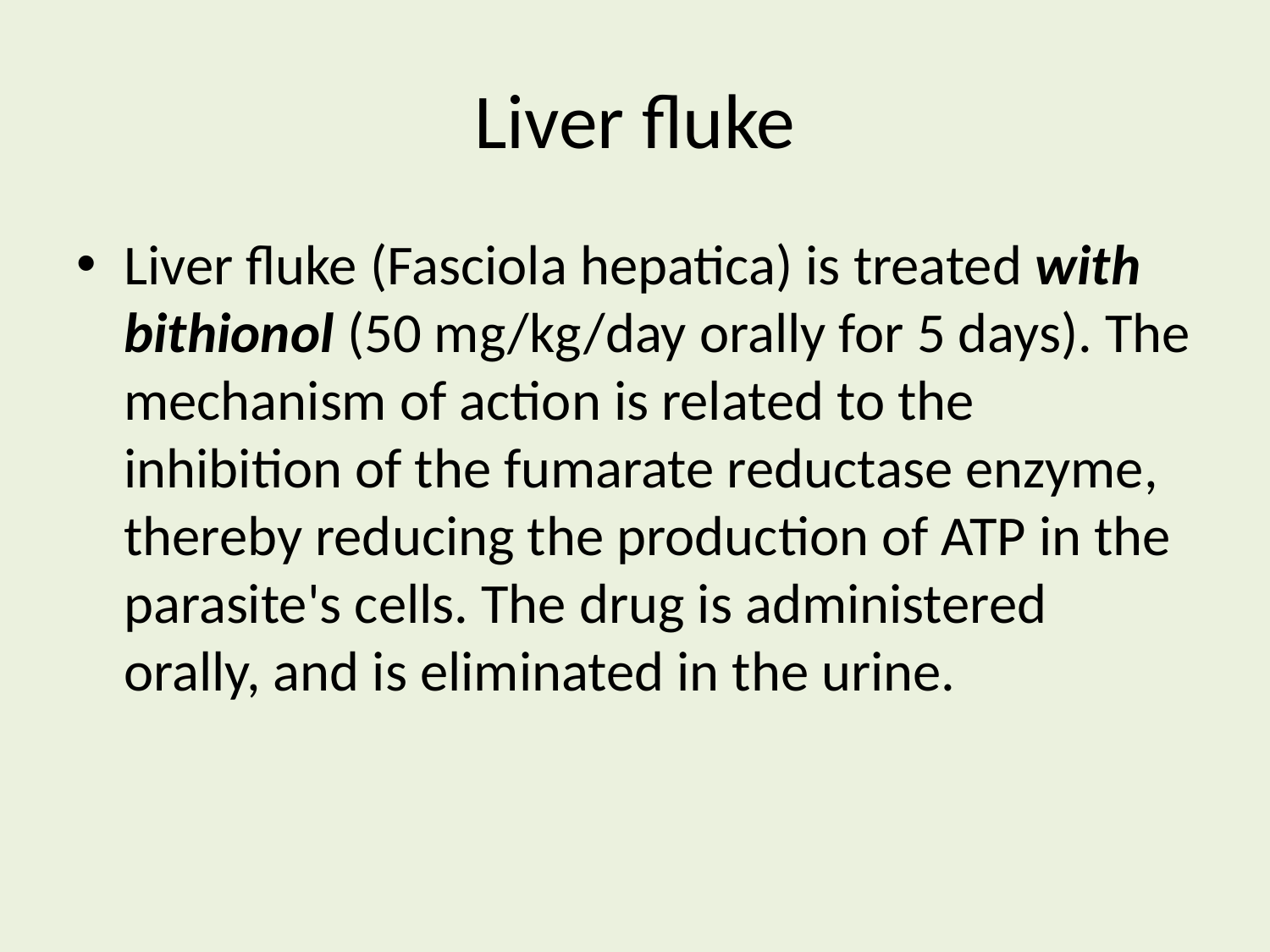

# Liver fluke
Liver fluke (Fasciola hepatica) is treated with bithionol (50 mg/kg/day orally for 5 days). The mechanism of action is related to the inhibition of the fumarate reductase enzyme, thereby reducing the production of ATP in the parasite's cells. The drug is administered orally, and is eliminated in the urine.